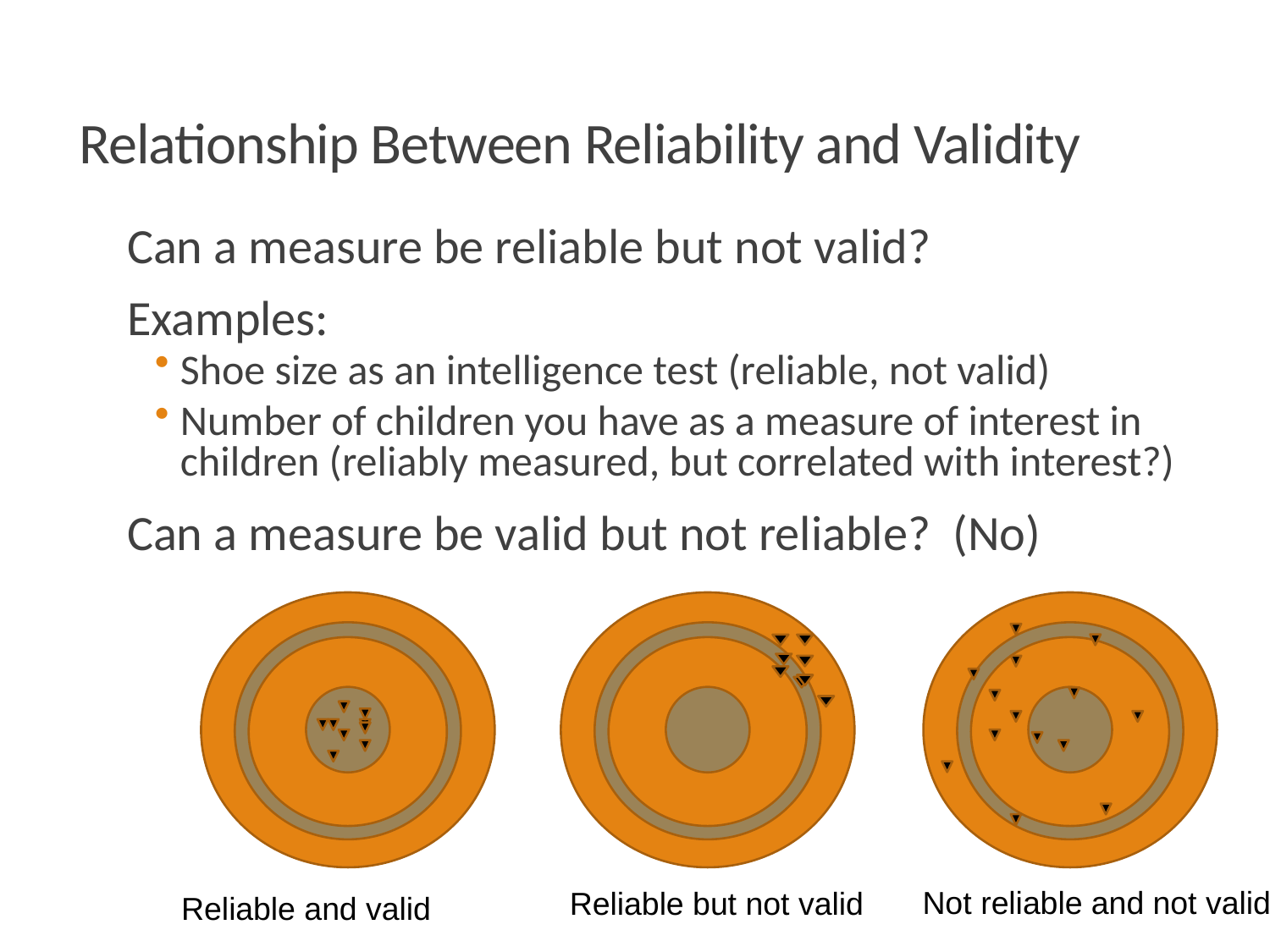

# Relationship Between Reliability and Validity
Can a measure be reliable but not valid?
Examples:
Shoe size as an intelligence test (reliable, not valid)
Number of children you have as a measure of interest in children (reliably measured, but correlated with interest?)
Can a measure be valid but not reliable?  (No)

Not reliable and not valid
Reliable but not valid
Reliable and valid
28